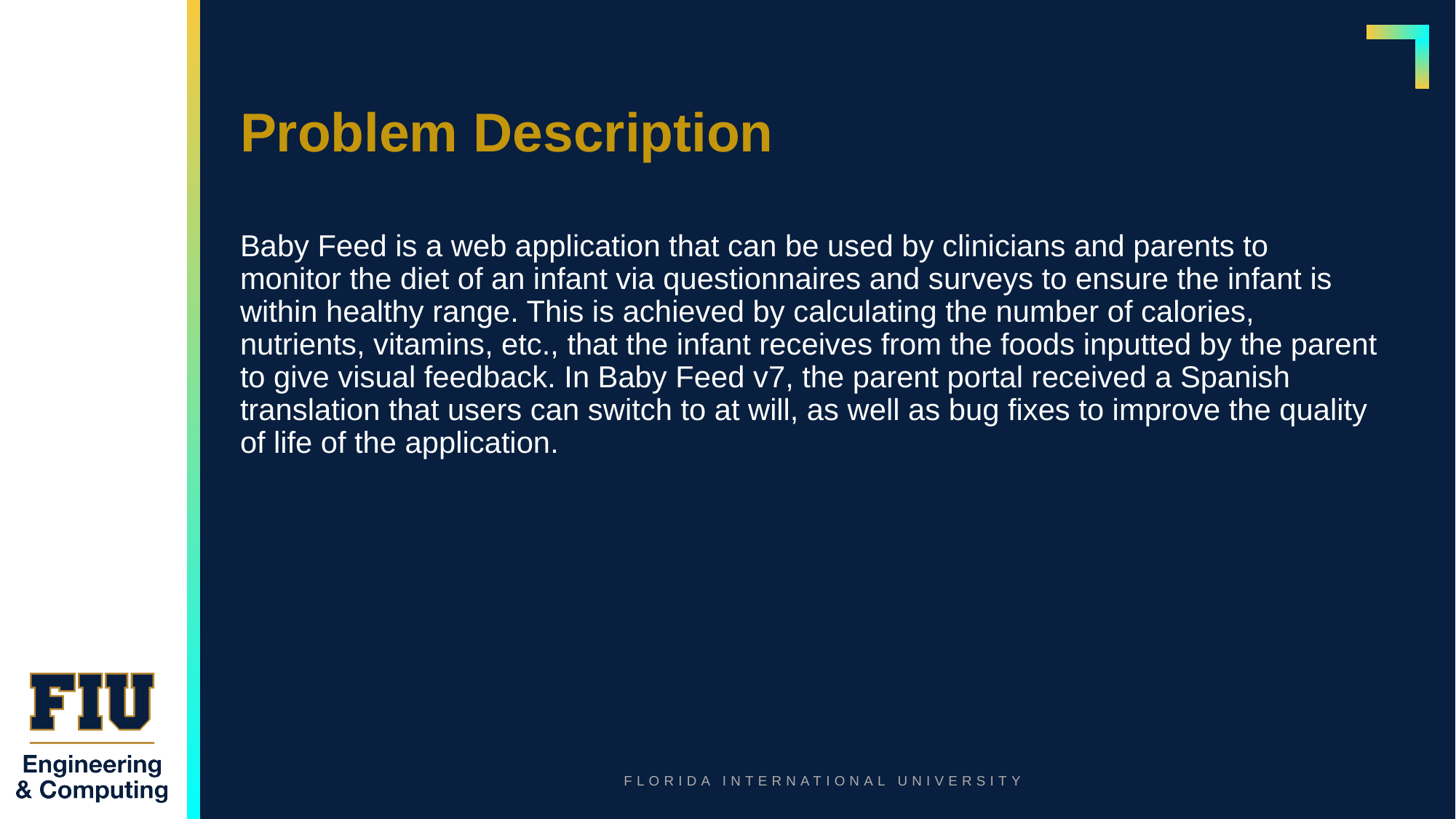

# Problem Description
Baby Feed is a web application that can be used by clinicians and parents to monitor the diet of an infant via questionnaires and surveys to ensure the infant is within healthy range. This is achieved by calculating the number of calories, nutrients, vitamins, etc., that the infant receives from the foods inputted by the parent to give visual feedback. In Baby Feed v7, the parent portal received a Spanish translation that users can switch to at will, as well as bug fixes to improve the quality of life of the application.